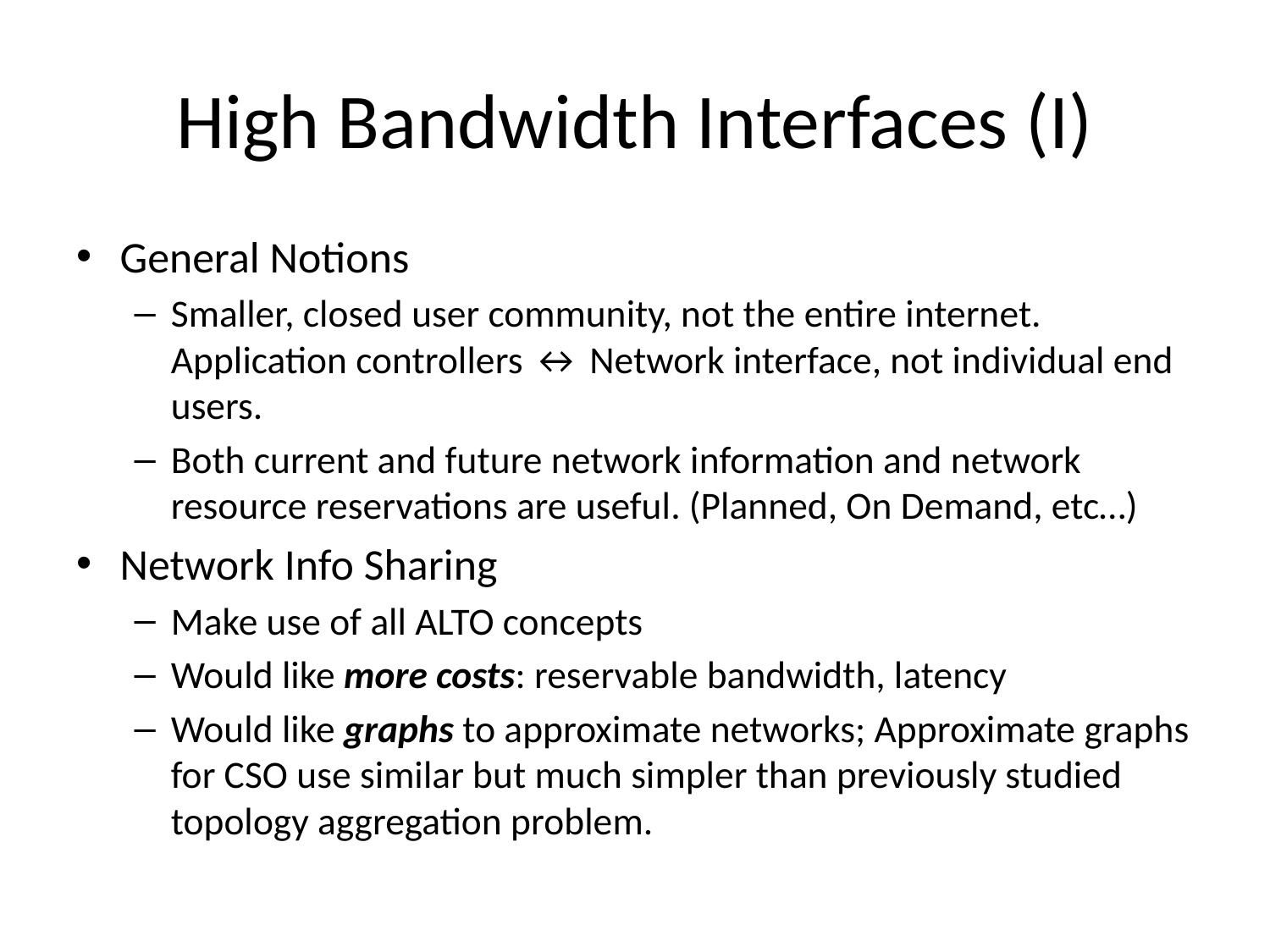

# High Bandwidth Interfaces (I)
General Notions
Smaller, closed user community, not the entire internet.  Application controllers ↔ Network interface, not individual end users.
Both current and future network information and network resource reservations are useful. (Planned, On Demand, etc…)
Network Info Sharing
Make use of all ALTO concepts
Would like more costs: reservable bandwidth, latency
Would like graphs to approximate networks; Approximate graphs for CSO use similar but much simpler than previously studied topology aggregation problem.